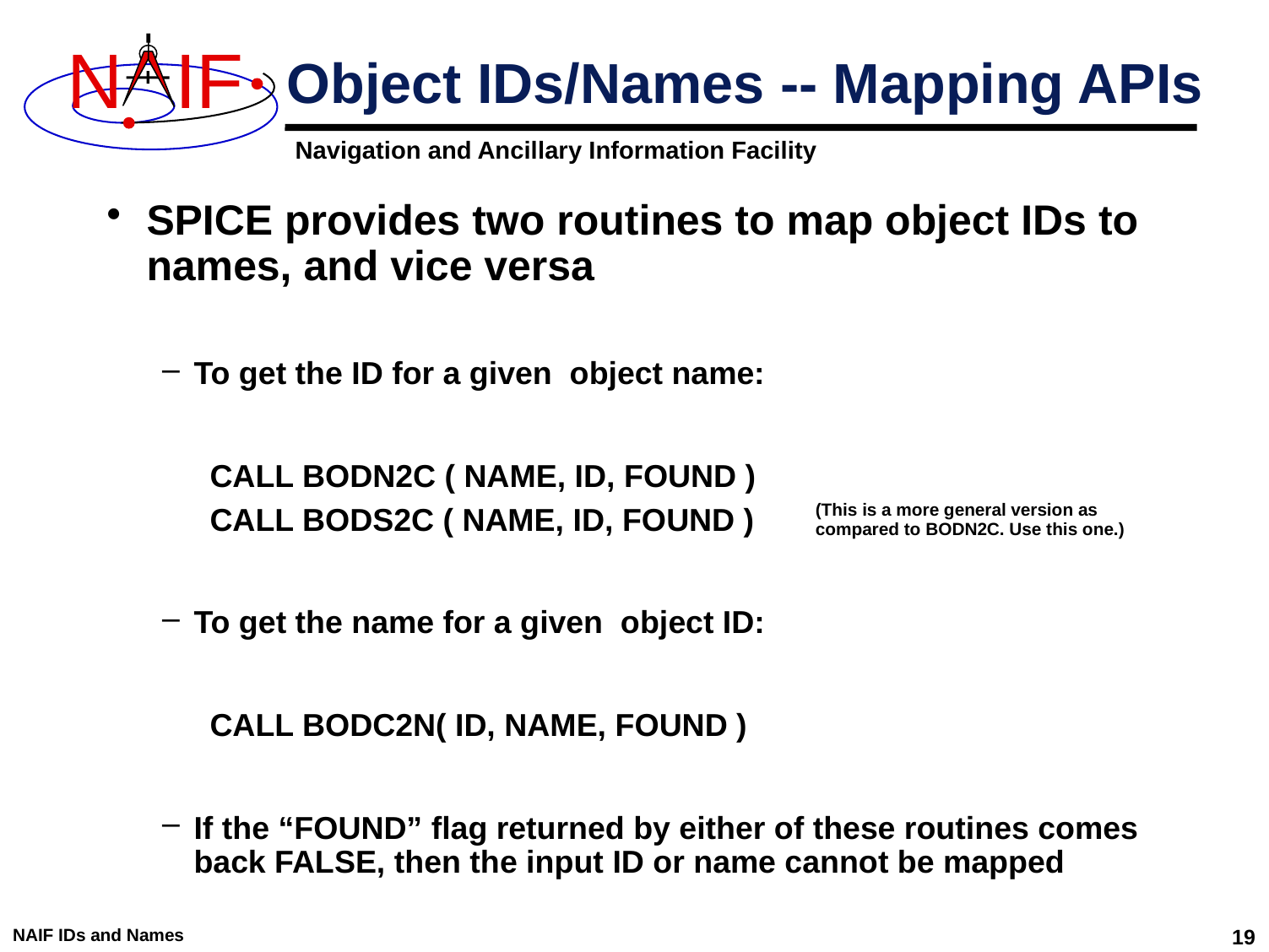

# Object IDs/Names -- Mapping APIs
SPICE provides two routines to map object IDs to names, and vice versa

To get the ID for a given  object name:

CALL BODN2C ( NAME, ID, FOUND )
CALL BODS2C ( NAME, ID, FOUND )

To get the name for a given  object ID:

CALL BODC2N( ID, NAME, FOUND )

If the “FOUND” flag returned by either of these routines comes back FALSE, then the input ID or name cannot be mapped
(This is a more general version as compared to BODN2C. Use this one.)
NAIF IDs and Names
19